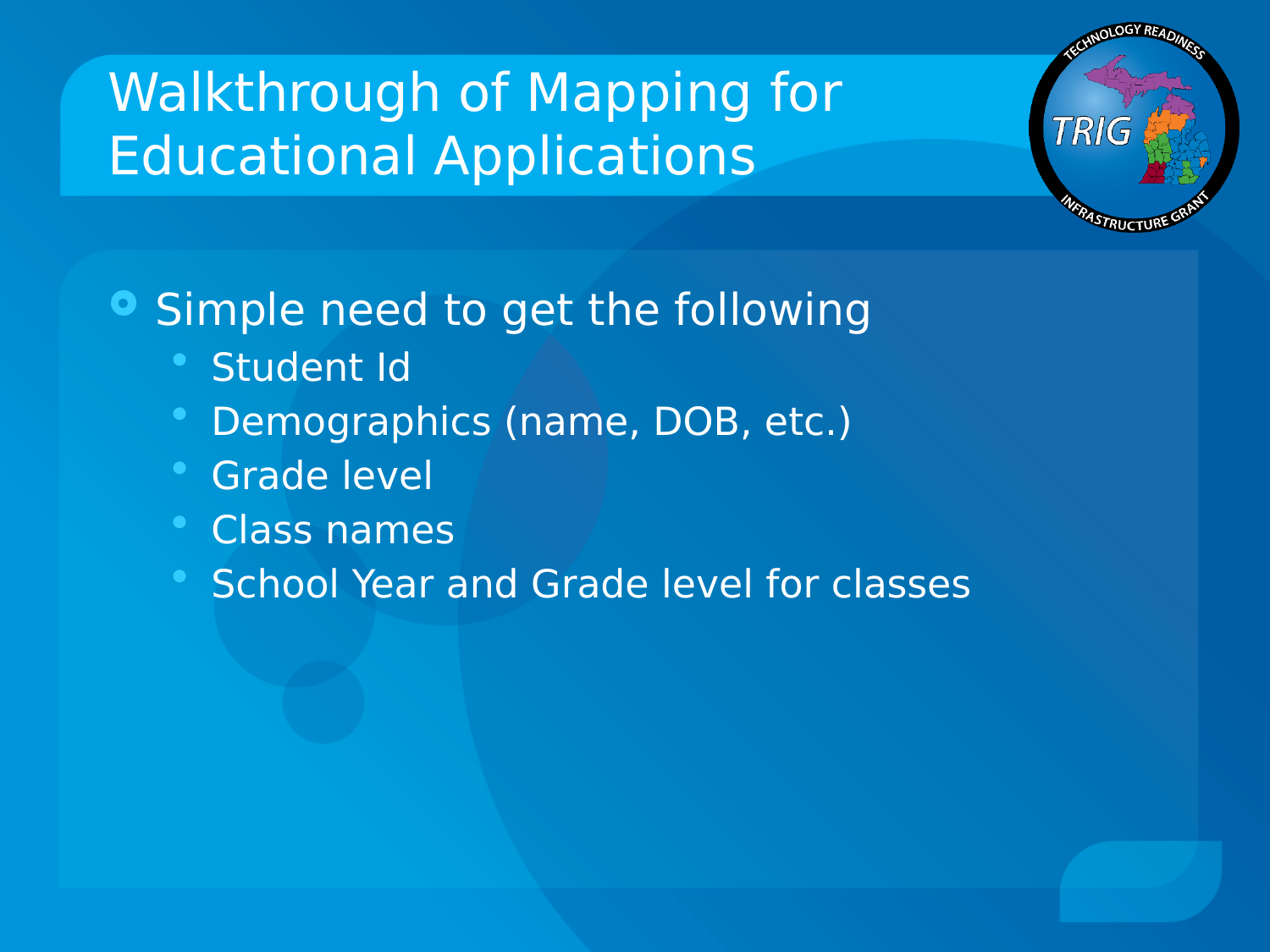

# Walkthrough of Mapping for Educational Applications
Simple need to get the following
Student Id
Demographics (name, DOB, etc.)
Grade level
Class names
School Year and Grade level for classes